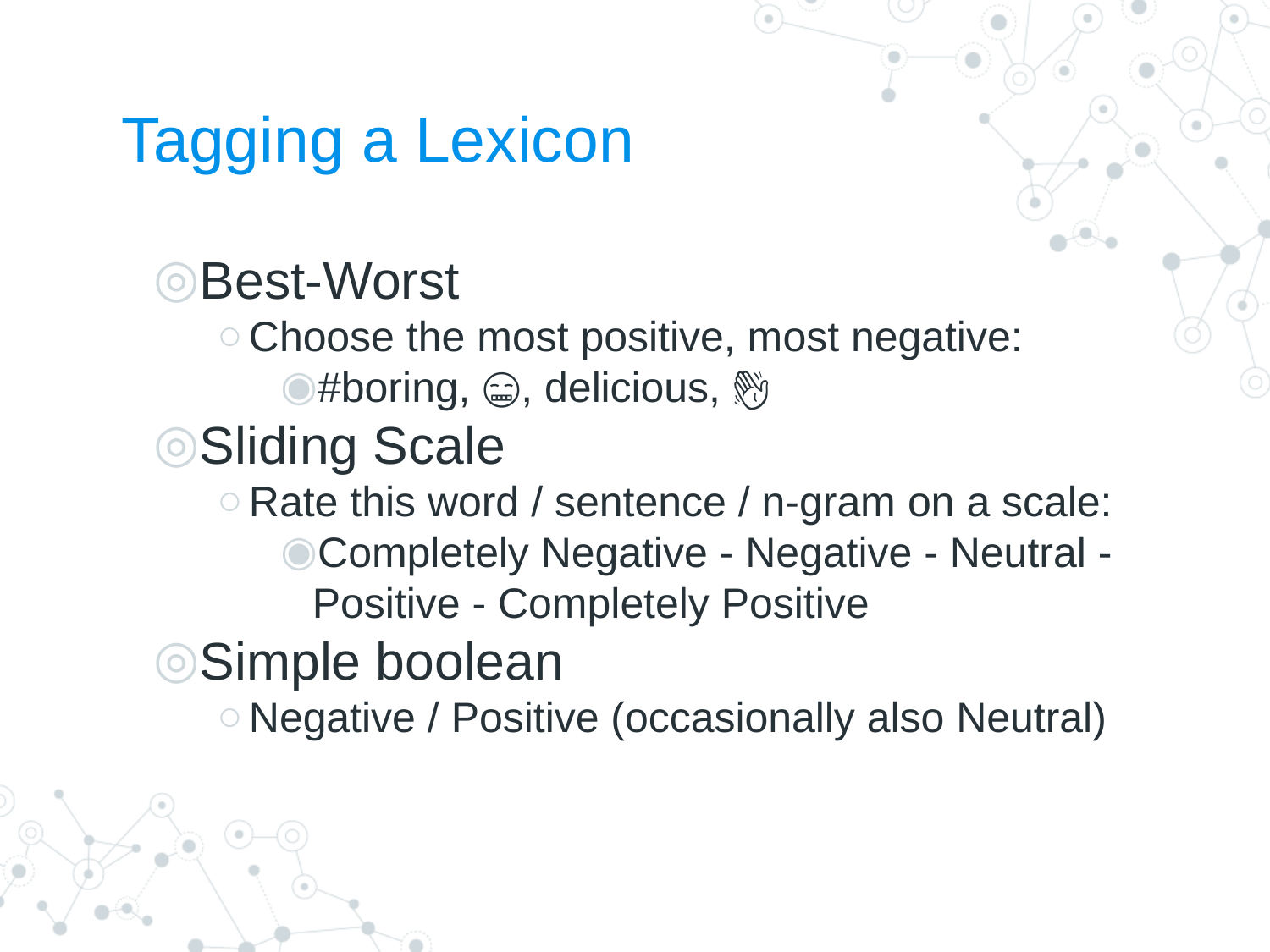

# Tagging a Lexicon
Best-Worst
Choose the most positive, most negative:
#boring, 😬, delicious, 👋
Sliding Scale
Rate this word / sentence / n-gram on a scale:
Completely Negative - Negative - Neutral - Positive - Completely Positive
Simple boolean
Negative / Positive (occasionally also Neutral)